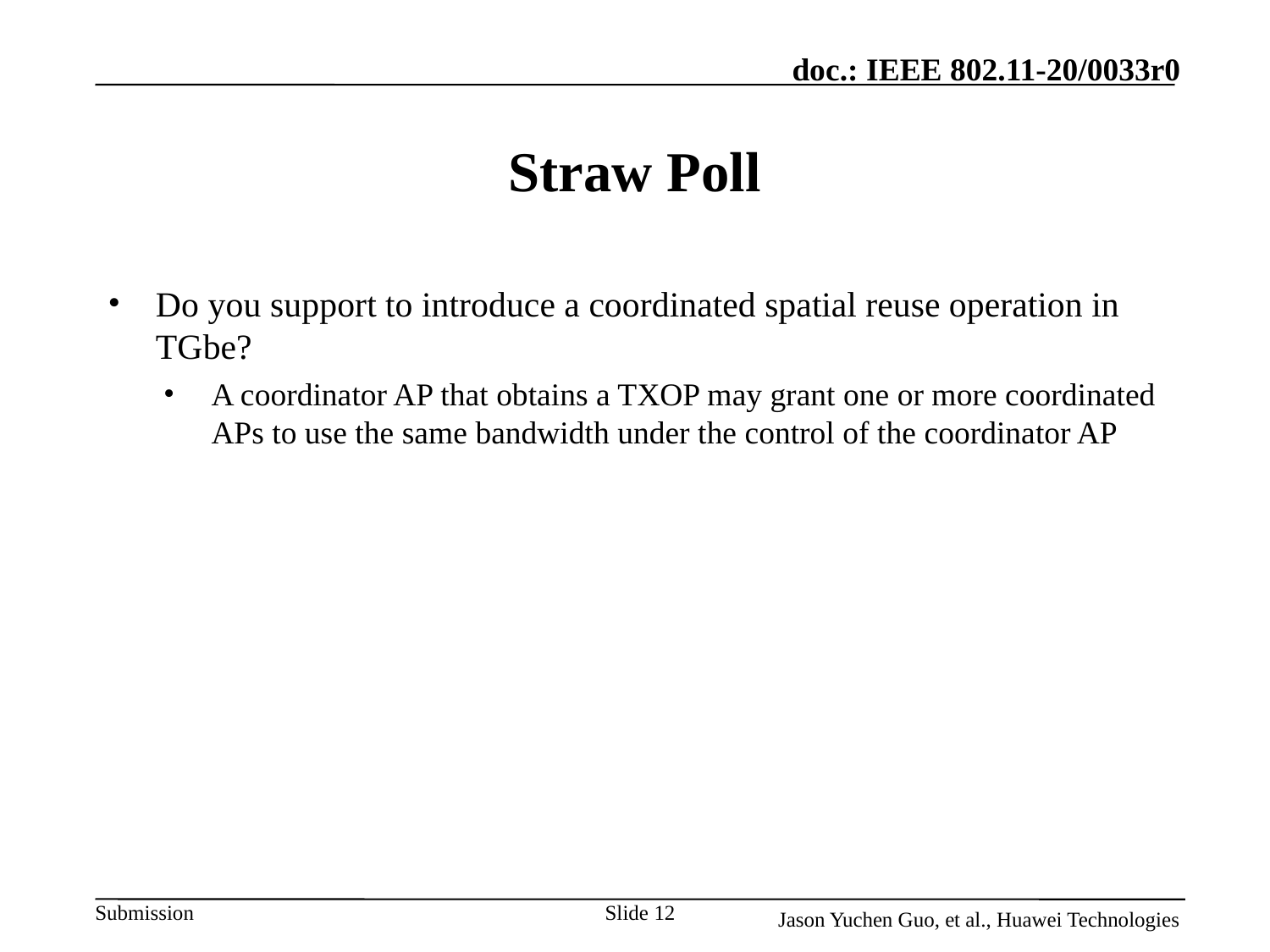

# Straw Poll
Do you support to introduce a coordinated spatial reuse operation in TGbe?
A coordinator AP that obtains a TXOP may grant one or more coordinated APs to use the same bandwidth under the control of the coordinator AP
Slide 12